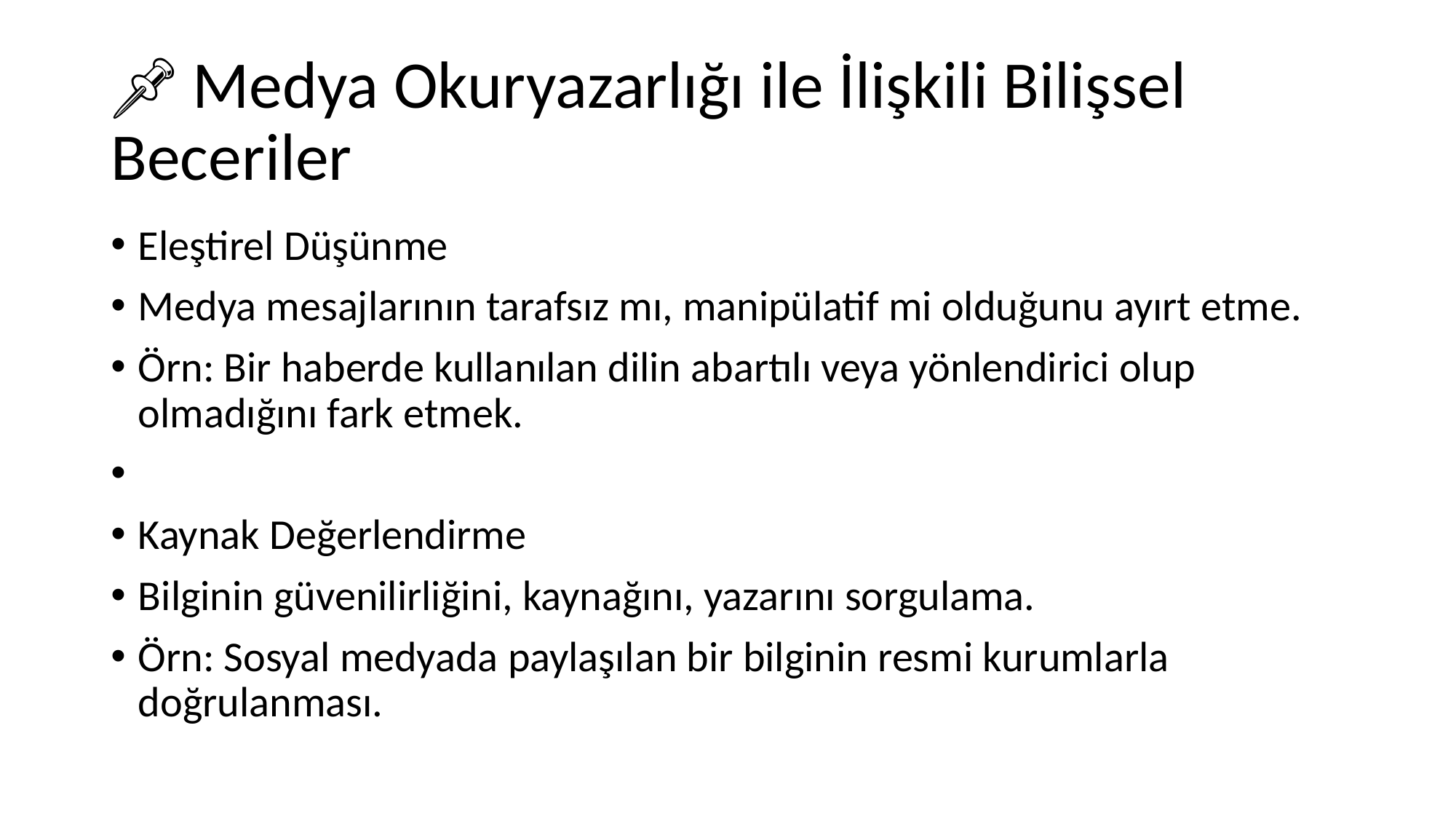

# 📌 Medya Okuryazarlığı ile İlişkili Bilişsel Beceriler
Eleştirel Düşünme
Medya mesajlarının tarafsız mı, manipülatif mi olduğunu ayırt etme.
Örn: Bir haberde kullanılan dilin abartılı veya yönlendirici olup olmadığını fark etmek.

Kaynak Değerlendirme
Bilginin güvenilirliğini, kaynağını, yazarını sorgulama.
Örn: Sosyal medyada paylaşılan bir bilginin resmi kurumlarla doğrulanması.